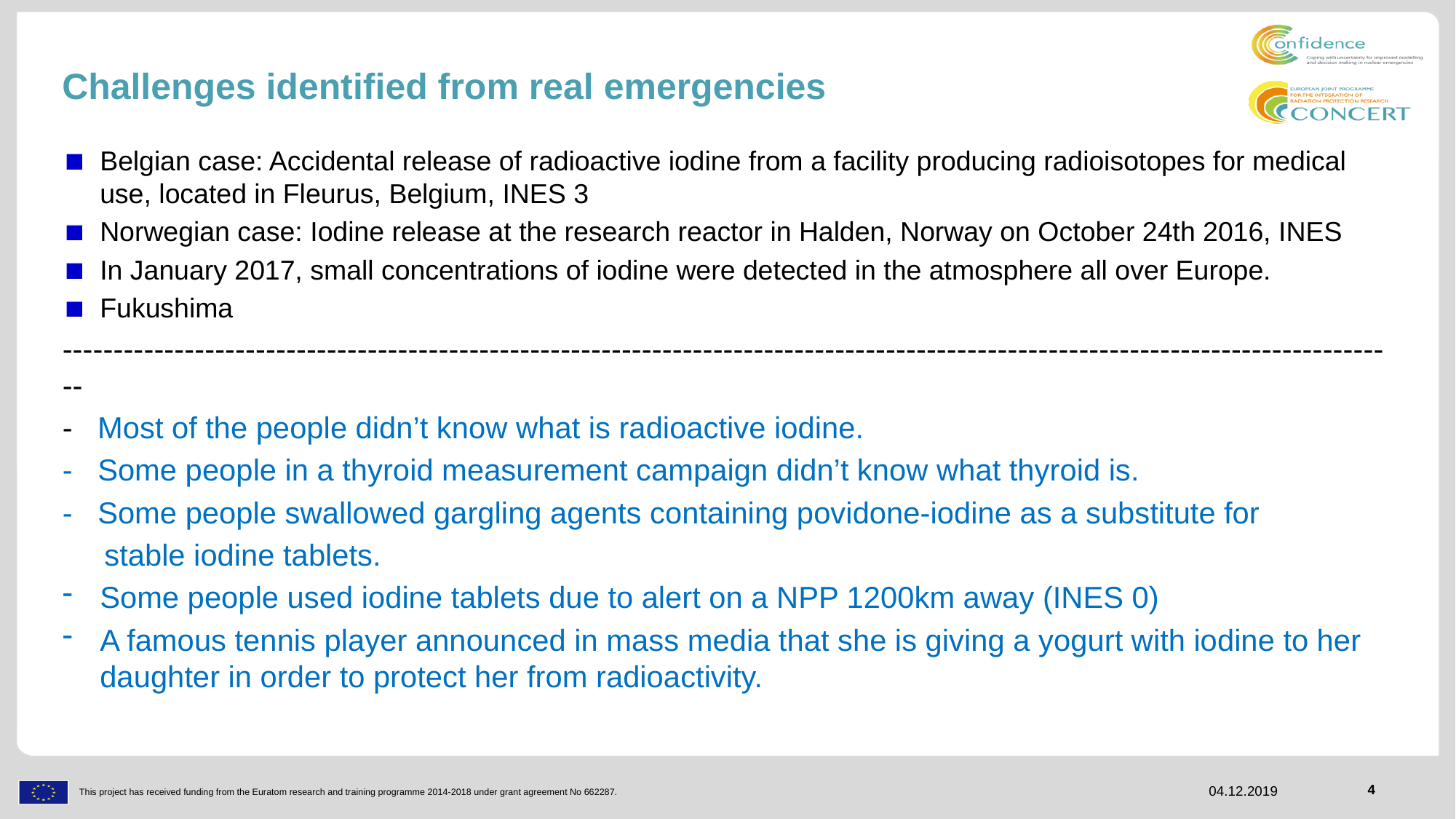

# Challenges identified from real emergencies
Belgian case: Accidental release of radioactive iodine from a facility producing radioisotopes for medical use, located in Fleurus, Belgium, INES 3
Norwegian case: Iodine release at the research reactor in Halden, Norway on October 24th 2016, INES
In January 2017, small concentrations of iodine were detected in the atmosphere all over Europe.
Fukushima
------------------------------------------------------------------------------------------------------------------------------------
-   Most of the people didn’t know what is radioactive iodine.
-   Some people in a thyroid measurement campaign didn’t know what thyroid is.
-   Some people swallowed gargling agents containing povidone-iodine as a substitute for
     stable iodine tablets.
Some people used iodine tablets due to alert on a NPP 1200km away (INES 0)
A famous tennis player announced in mass media that she is giving a yogurt with iodine to her daughter in order to protect her from radioactivity.